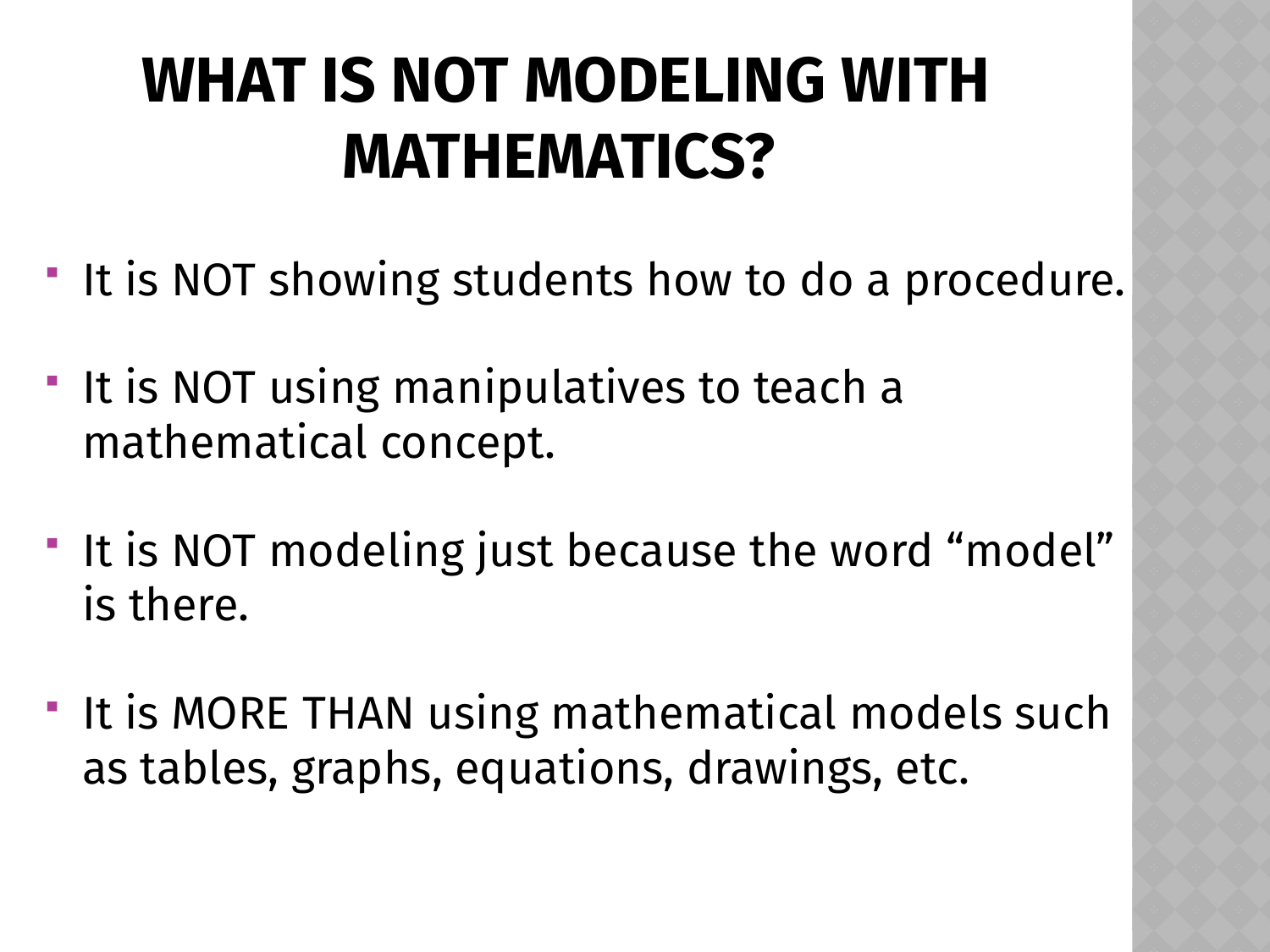

# What is NOT Modeling with mathematics?
It is NOT showing students how to do a procedure.
It is NOT using manipulatives to teach a mathematical concept.
It is NOT modeling just because the word “model” is there.
It is MORE THAN using mathematical models such as tables, graphs, equations, drawings, etc.